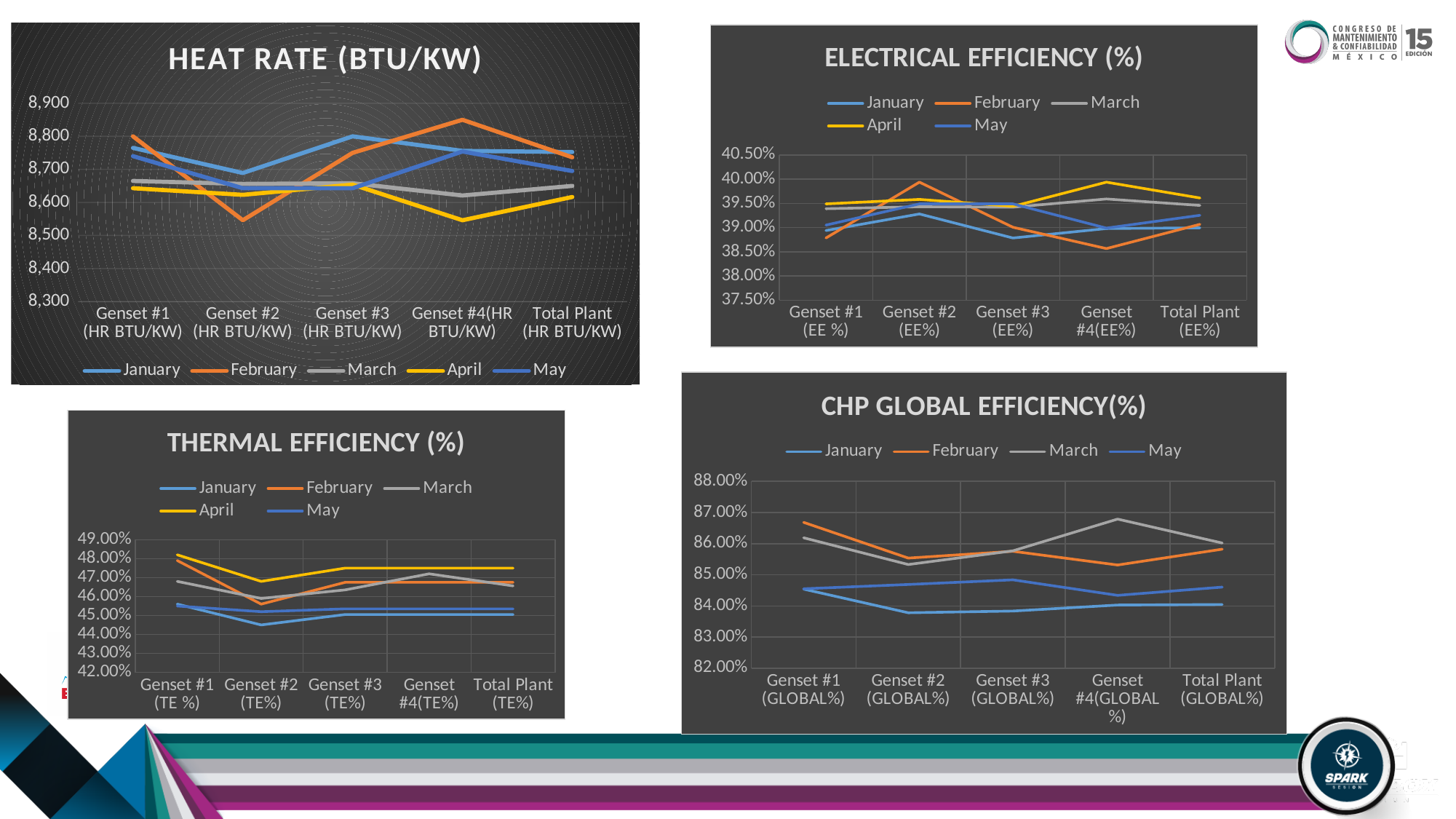

### Chart: HEAT RATE (BTU/KW)

| Category | January | February | March | April | May |
|---|---|---|---|---|---|
| Genset #1 (HR BTU/KW) | 8765.0 | 8800.0 | 8665.0 | 8643.0 | 8740.0 |
| Genset #2 (HR BTU/KW) | 8689.0 | 8546.0 | 8656.0 | 8623.0 | 8643.0 |
| Genset #3 (HR BTU/KW) | 8800.0 | 8750.0 | 8658.0 | 8654.0 | 8643.0 |
| Genset #4(HR BTU/KW) | 8756.0 | 8850.0 | 8621.0 | 8546.0 | 8754.0 |
| Total Plant (HR BTU/KW) | 8752.5 | 8736.5 | 8650.0 | 8616.5 | 8695.0 |

### Chart: ELECTRICAL EFFICIENCY (%)

| Category | January | February | March | April | May |
|---|---|---|---|---|---|
| Genset #1 (EE %) | 0.3893896177980605 | 0.38784090909090907 | 0.39388343912290824 | 0.3948860349415712 | 0.39050343249427916 |
| Genset #2 (EE%) | 0.3927954885487398 | 0.3993681254388018 | 0.3942929759704251 | 0.39580192508407747 | 0.3948860349415712 |
| Genset #3 (EE%) | 0.38784090909090907 | 0.3900571428571429 | 0.3942018942018942 | 0.3943840998382251 | 0.3948860349415712 |
| Genset #4(EE%) | 0.3897898583828232 | 0.3856497175141243 | 0.3958937478250783 | 0.3993681254388018 | 0.3898789124971442 |
| Total Plant (EE%) | 0.38994572979148817 | 0.39065987523607854 | 0.3945664739884393 | 0.39610050484535486 | 0.39252443933294995 |

### Chart: CHP GLOBAL EFFICIENCY(%)

| Category | January | February | March | May |
|---|---|---|---|---|
| Genset #1 (GLOBAL%) | 0.8453896177980604 | 0.866840909090909 | 0.8618834391229082 | 0.8455034324942792 |
| Genset #2 (GLOBAL%) | 0.8377954885487398 | 0.8553681254388018 | 0.8532929759704251 | 0.8468860349415712 |
| Genset #3 (GLOBAL%) | 0.8383409090909091 | 0.8575571428571429 | 0.8577018942018942 | 0.8483860349415713 |
| Genset #4(GLOBAL%) | 0.8402898583828233 | 0.8531497175141243 | 0.8678937478250783 | 0.8433789124971443 |
| Total Plant (GLOBAL%) | 0.8404539684551332 | 0.8582289737252445 | 0.8601930142800764 | 0.8460386037186414 |

### Chart: THERMAL EFFICIENCY (%)

| Category | January | February | March | April | May |
|---|---|---|---|---|---|
| Genset #1 (TE %) | 0.456 | 0.479 | 0.468 | 0.482 | 0.455 |
| Genset #2 (TE%) | 0.445 | 0.456 | 0.459 | 0.468 | 0.452 |
| Genset #3 (TE%) | 0.4505 | 0.4675 | 0.4635 | 0.475 | 0.4535 |
| Genset #4(TE%) | 0.45050000000000007 | 0.4675 | 0.472 | 0.4749999999999999 | 0.4535 |
| Total Plant (TE%) | 0.45050000000000007 | 0.4675 | 0.465625 | 0.4749999999999999 | 0.4535 |
#